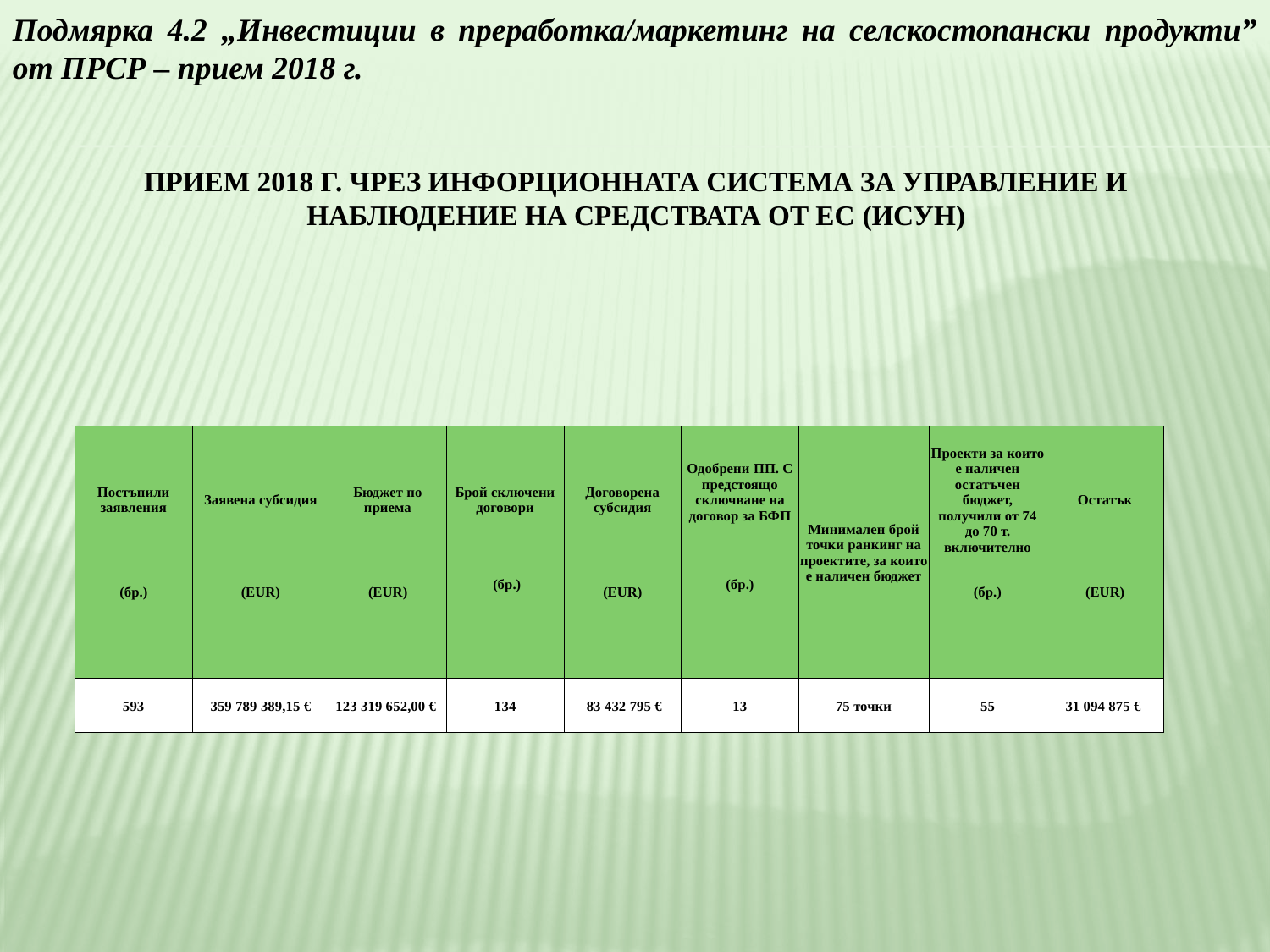

Подмярка 4.2 „Инвестиции в преработка/маркетинг на селскостопански продукти” от ПРСР – прием 2018 г.
ПРИЕМ 2018 Г. ЧРЕЗ ИНФОРЦИОННАТА СИСТЕМА ЗА УПРАВЛЕНИЕ И НАБЛЮДЕНИЕ НА СРЕДСТВАТА ОТ ЕС (ИСУН)
| Постъпили заявления | Заявена субсидия | Бюджет по приема | Брой сключени договори | Договорена субсидия | Одобрени ПП. С предстоящо сключване на договор за БФП | Минимален брой точки ранкинг на проектите, за които е наличен бюджет | Проекти за които е наличен остатъчен бюджет, получили от 74 до 70 т. включително | Остатък |
| --- | --- | --- | --- | --- | --- | --- | --- | --- |
| (бр.) | (EUR) | (EUR) | (бр.) | (EUR) | (бр.) |  | (бр.) | (EUR) |
|  |  |  |  |  |  |  |  |  |
| 593 | 359 789 389,15 € | 123 319 652,00 € | 134 | 83 432 795 € | 13 | 75 точки | 55 | 31 094 875 € |